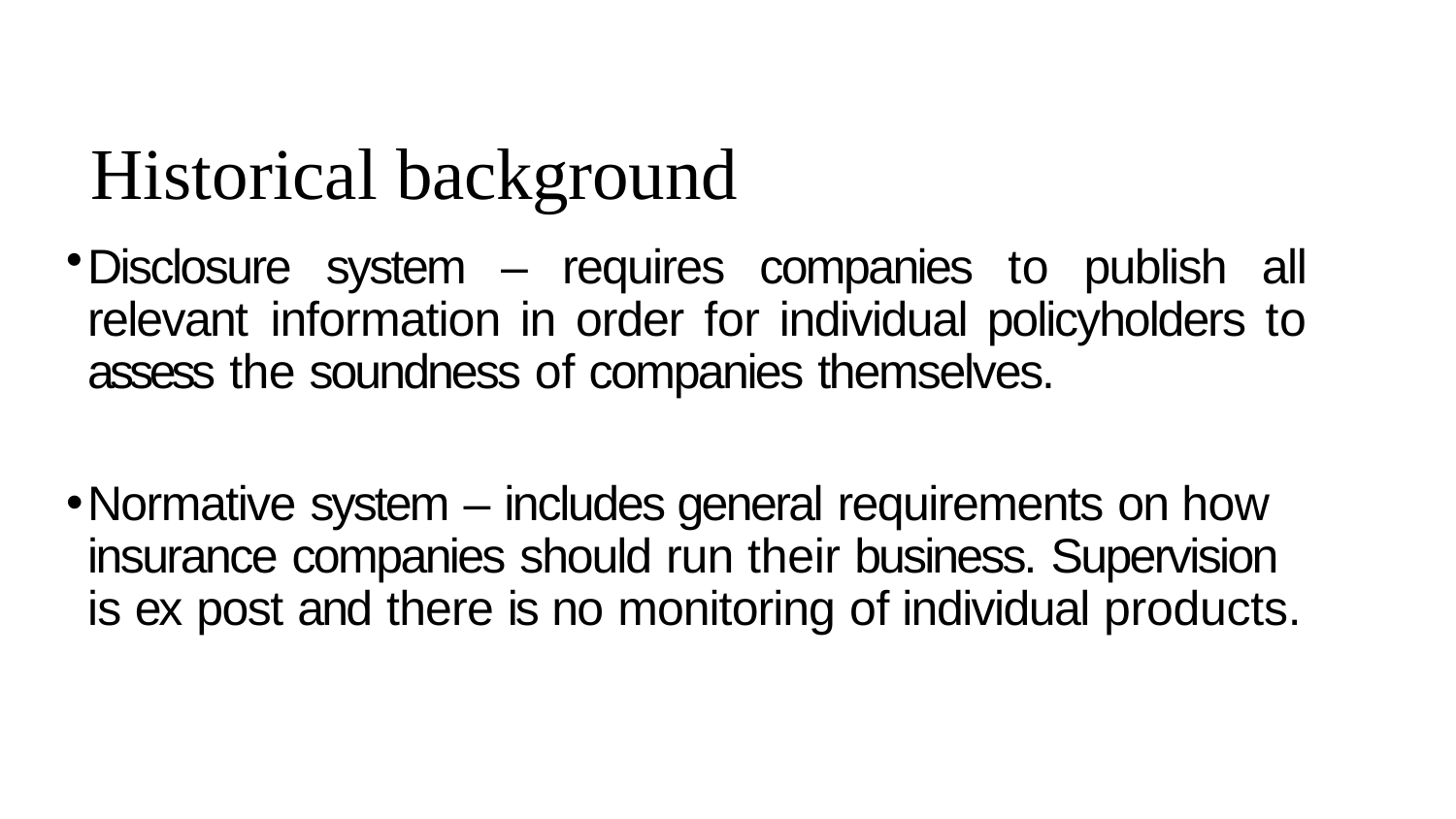

# Historical background
Disclosure system – requires companies to publish all relevant information in order for individual policyholders to assess the soundness of companies themselves.

Normative system – includes general requirements on how insurance companies should run their business. Supervision is ex post and there is no monitoring of individual products.